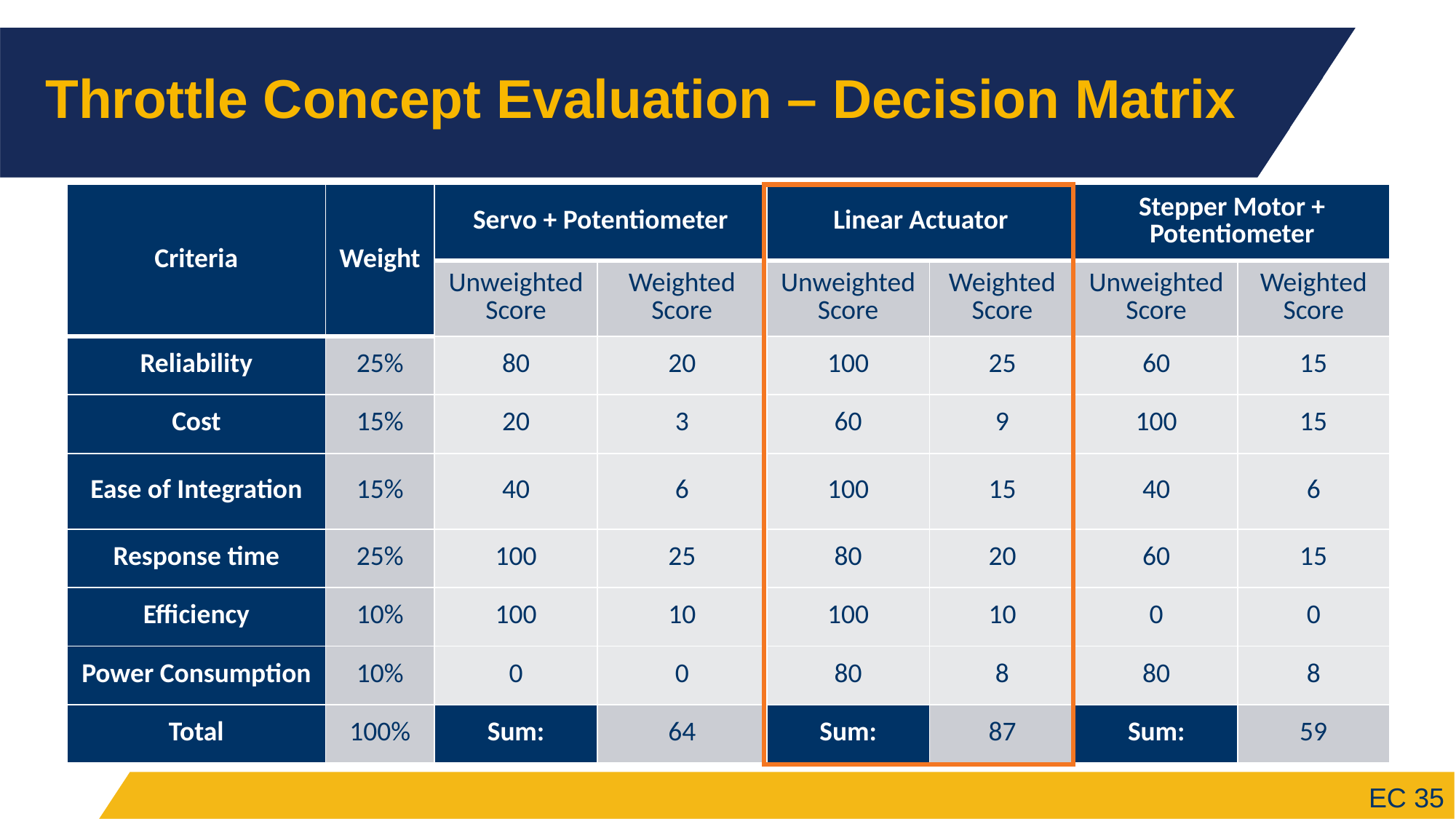

# Throttle Concept Evaluation – Decision Matrix
| Criteria | Weight | Servo + Potentiometer |  | Linear Actuator |  | Stepper Motor + Potentiometer |  |
| --- | --- | --- | --- | --- | --- | --- | --- |
|  |  | Unweighted Score | Weighted Score | Unweighted Score | Weighted Score | Unweighted Score | Weighted Score |
| Reliability | 25% | 80 | 20 | 100 | 25 | 60 | 15 |
| Cost | 15% | 20 | 3 | 60 | 9 | 100 | 15 |
| Ease of Integration | 15% | 40 | 6 | 100 | 15 | 40 | 6 |
| Response time | 25% | 100 | 25 | 80 | 20 | 60 | 15 |
| Efficiency | 10% | 100 | 10 | 100 | 10 | 0 | 0 |
| Power Consumption | 10% | 0 | 0 | 80 | 8 | 80 | 8 |
| Total | 100% | Sum: | 64 | Sum: | 87 | Sum: | 59 |

EC 35